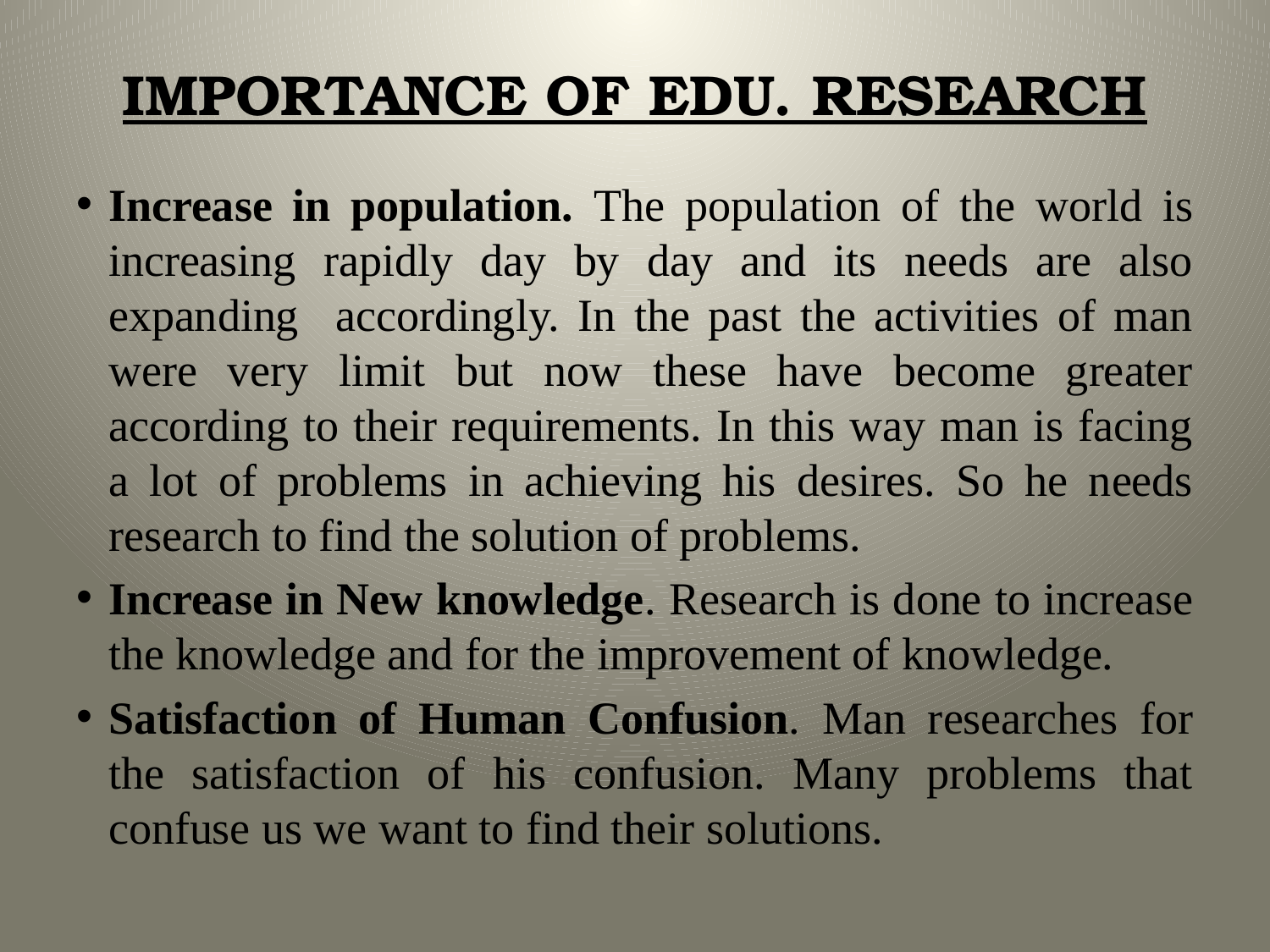

# IMPORTANCE OF EDU. RESEARCH
Increase in population. The population of the world is increasing rapidly day by day and its needs are also expanding  accordingly. In the past the activities of man were very limit but now these have become greater according to their requirements. In this way man is facing a lot of problems in achieving his desires. So he needs research to find the solution of problems.
Increase in New knowledge. Research is done to increase the knowledge and for the improvement of knowledge.
Satisfaction of Human Confusion. Man researches for the satisfaction of his confusion. Many problems that confuse us we want to find their solutions.